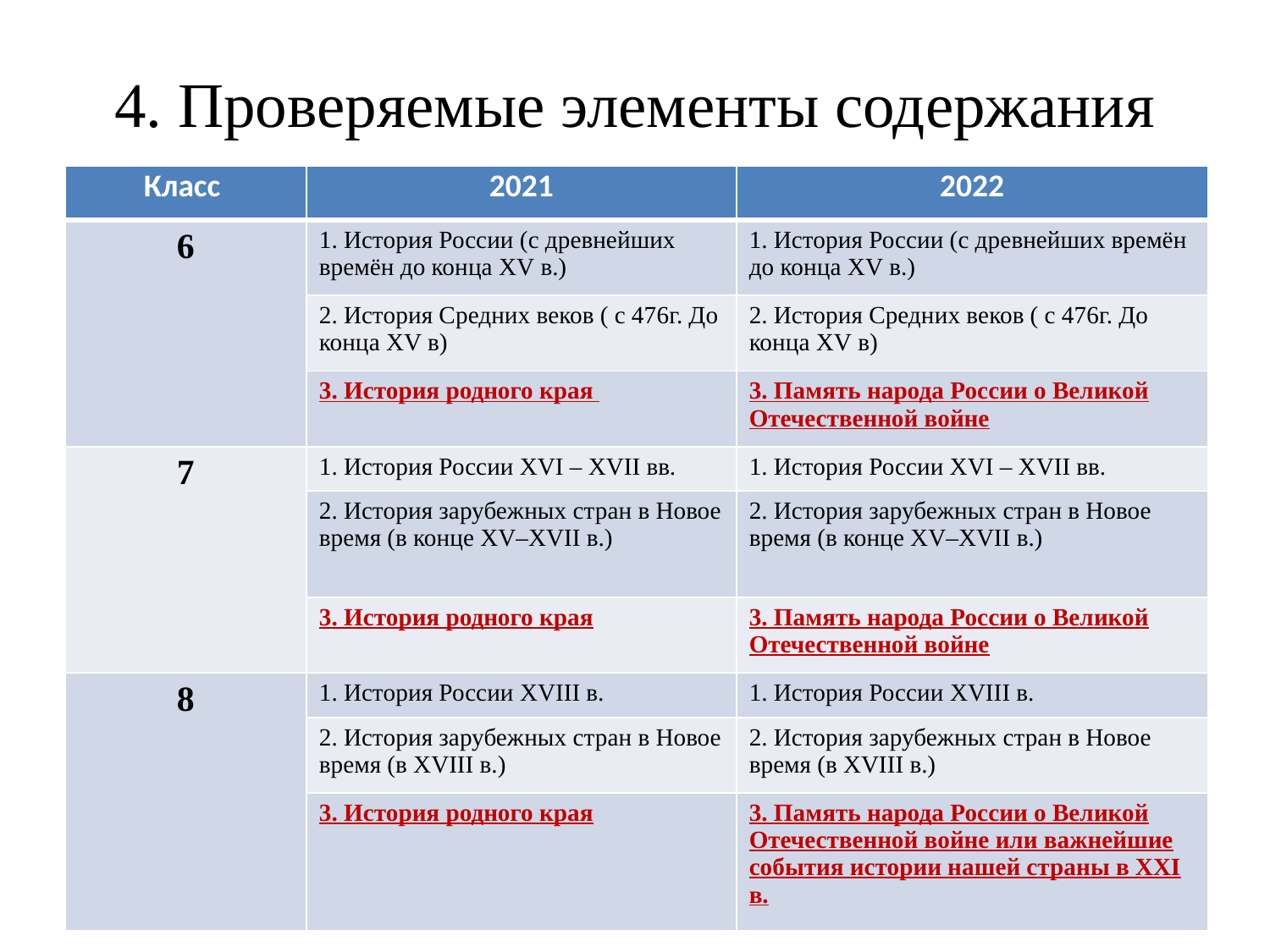

# 4. Проверяемые элементы содержания
| Класс | 2021 | 2022 |
| --- | --- | --- |
| 6 | 1. История России (с древнейших времён до конца ХV в.) | 1. История России (с древнейших времён до конца ХV в.) |
|  | 2. История Средних веков ( с 476г. До конца ХV в) | 2. История Средних веков ( с 476г. До конца ХV в) |
|  | 3. История родного края | 3. Память народа России о Великой Отечественной войне |
| 7 | 1. История России XVI – XVII вв. | 1. История России XVI – XVII вв. |
|  | 2. История зарубежных стран в Новое время (в конце XV–XVII в.) | 2. История зарубежных стран в Новое время (в конце XV–XVII в.) |
|  | 3. История родного края | 3. Память народа России о Великой Отечественной войне |
| 8 | 1. История России XVIII в. | 1. История России XVIII в. |
|  | 2. История зарубежных стран в Новое время (в XVIII в.) | 2. История зарубежных стран в Новое время (в XVIII в.) |
|  | 3. История родного края | 3. Память народа России о Великой Отечественной войне или важнейшие события истории нашей страны в XXI в. |